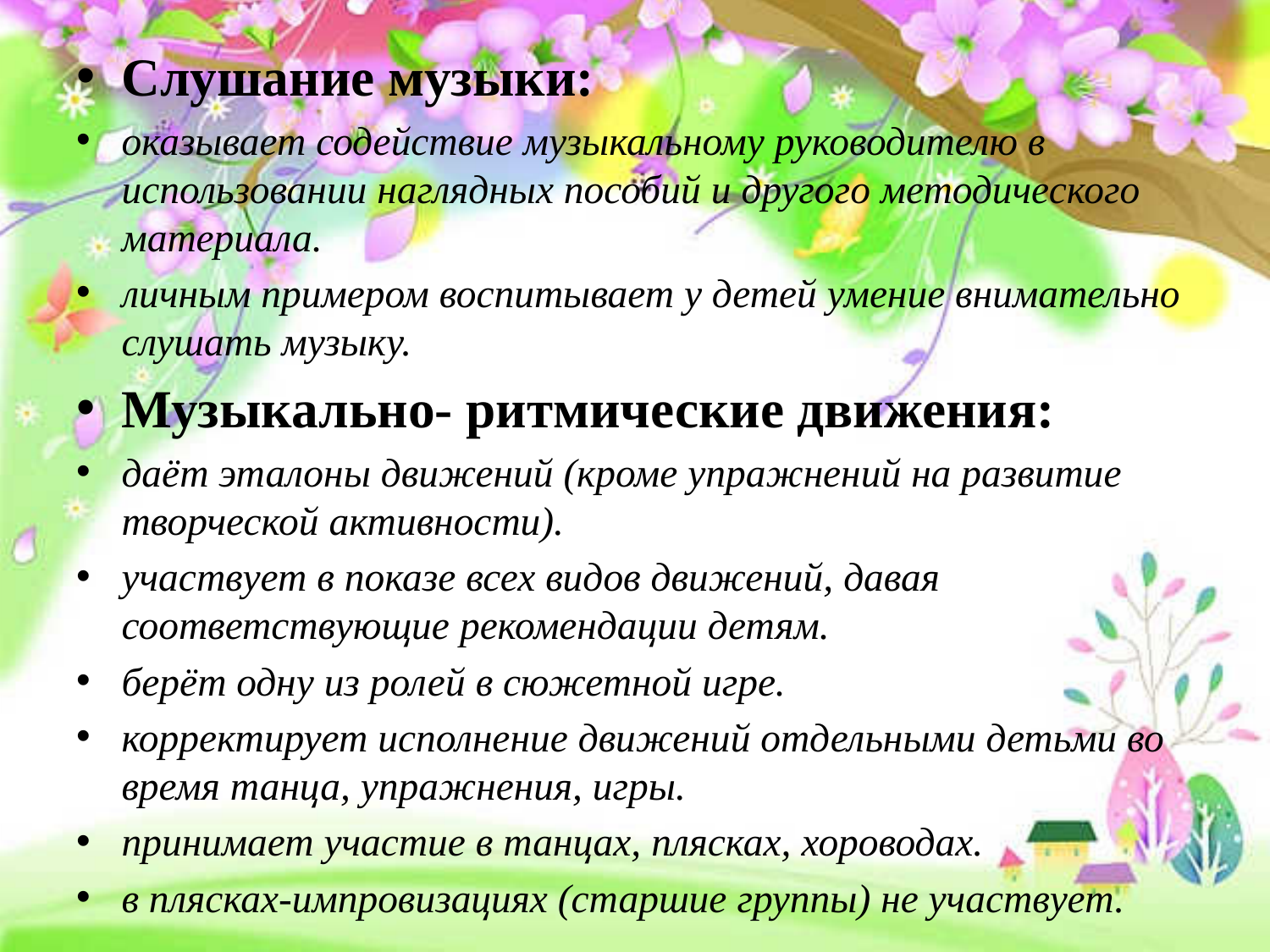

Слушание музыки:
оказывает содействие музыкальному руководителю в использовании наглядных пособий и другого методического материала.
личным примером воспитывает у детей умение внимательно слушать музыку.
Музыкально- ритмические движения:
даёт эталоны движений (кроме упражнений на развитие творческой активности).
участвует в показе всех видов движений, давая соответствующие рекомендации детям.
берёт одну из ролей в сюжетной игре.
корректирует исполнение движений отдельными детьми во время танца, упражнения, игры.
принимает участие в танцах, плясках, хороводах.
в плясках-импровизациях (старшие группы) не участвует.